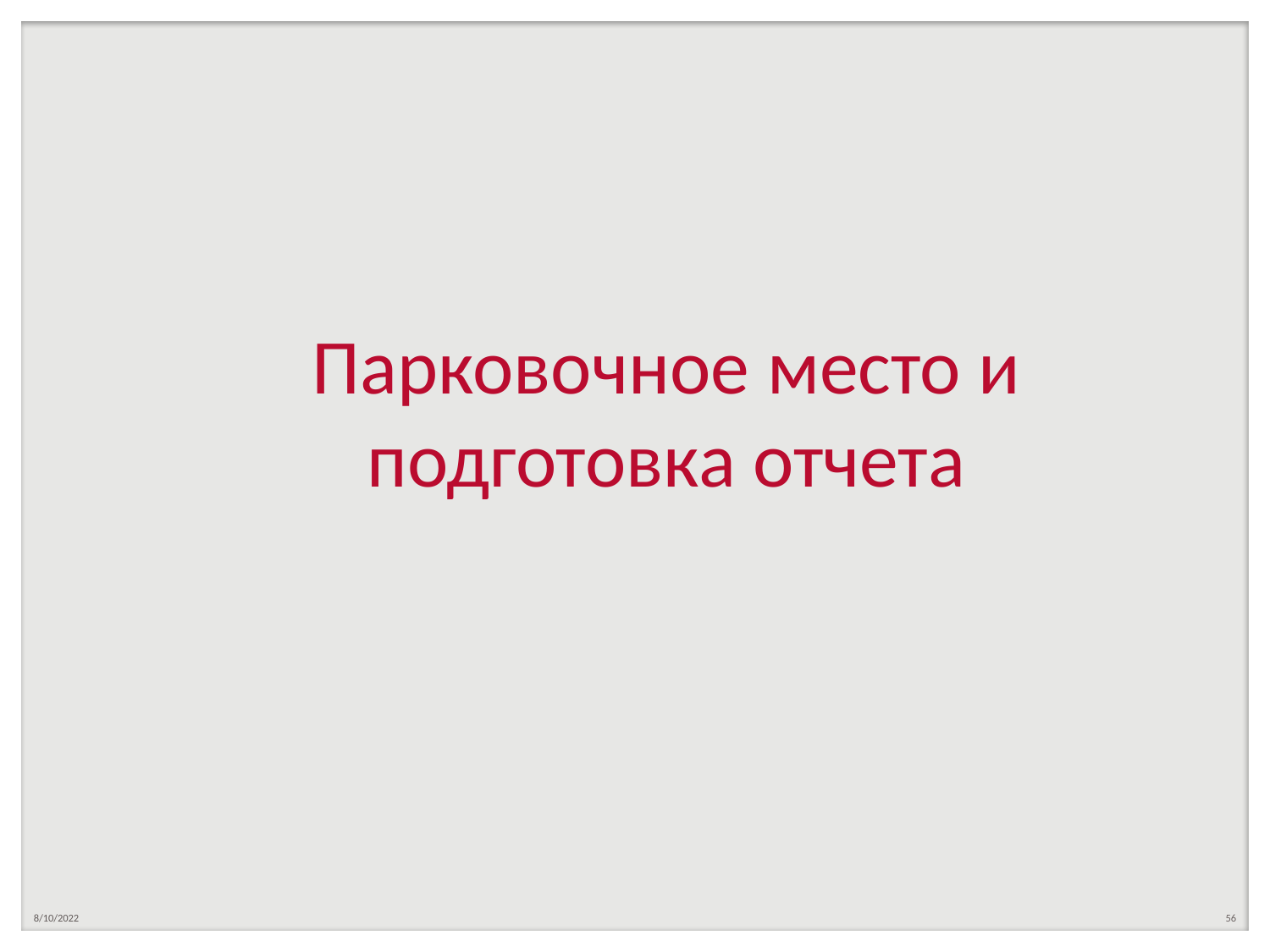

# Парковочное место и подготовка отчета
8/10/2022
56